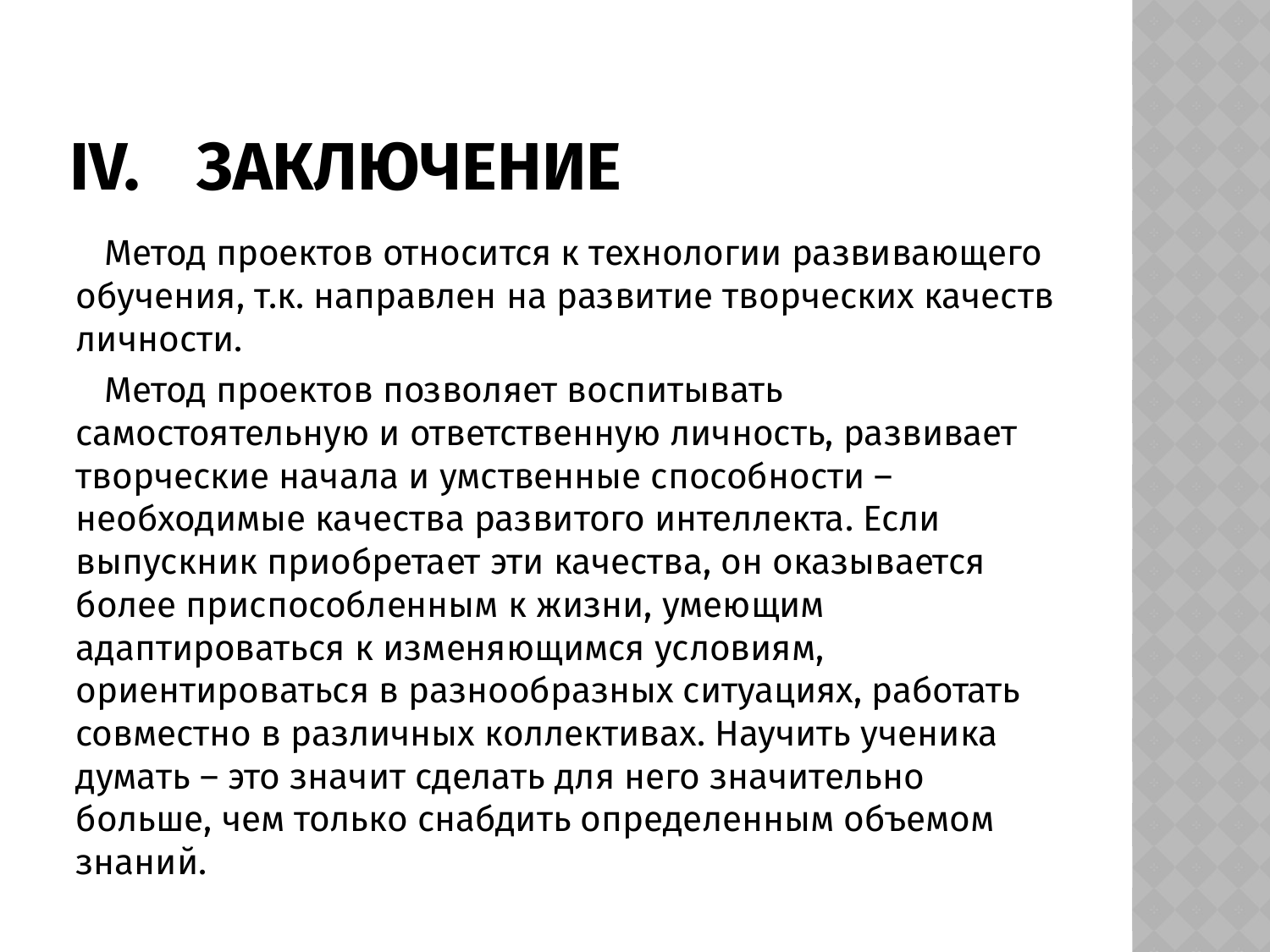

# IV.	Заключение
   Метод проектов относится к технологии развивающего обучения, т.к. направлен на развитие творческих качеств личности.
   Метод проектов позволяет воспитывать самостоятельную и ответственную личность, развивает творческие начала и умственные способности – необходимые качества развитого интеллекта. Если выпускник приобретает эти качества, он оказывается более приспособленным к жизни, умеющим адаптироваться к изменяющимся условиям, ориентироваться в разнообразных ситуациях, работать совместно в различных коллективах. Научить ученика думать – это значит сделать для него значительно больше, чем только снабдить определенным объемом знаний.